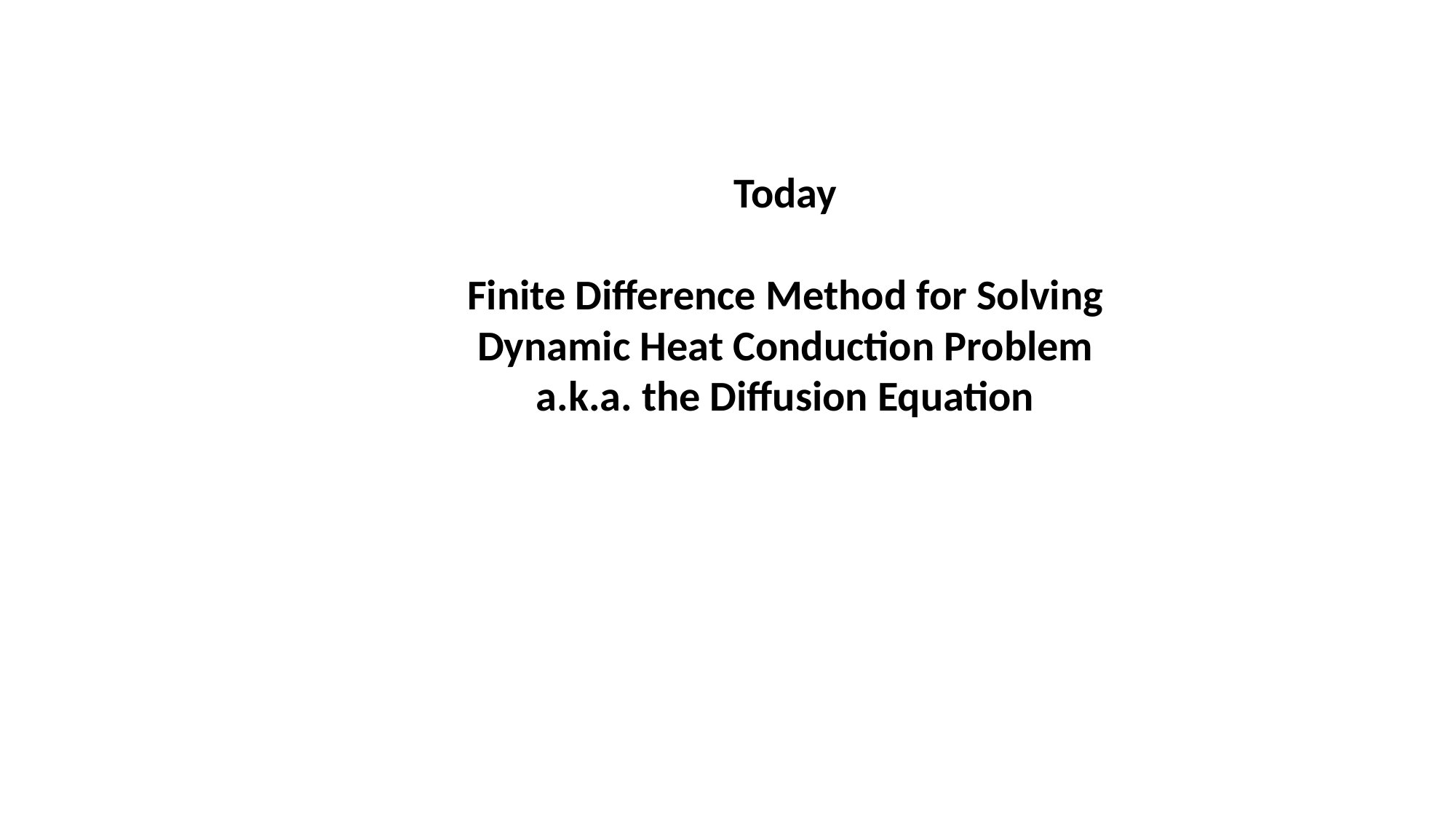

Today

Finite Difference Method for Solving
Dynamic Heat Conduction Problem
a.k.a. the Diffusion Equation